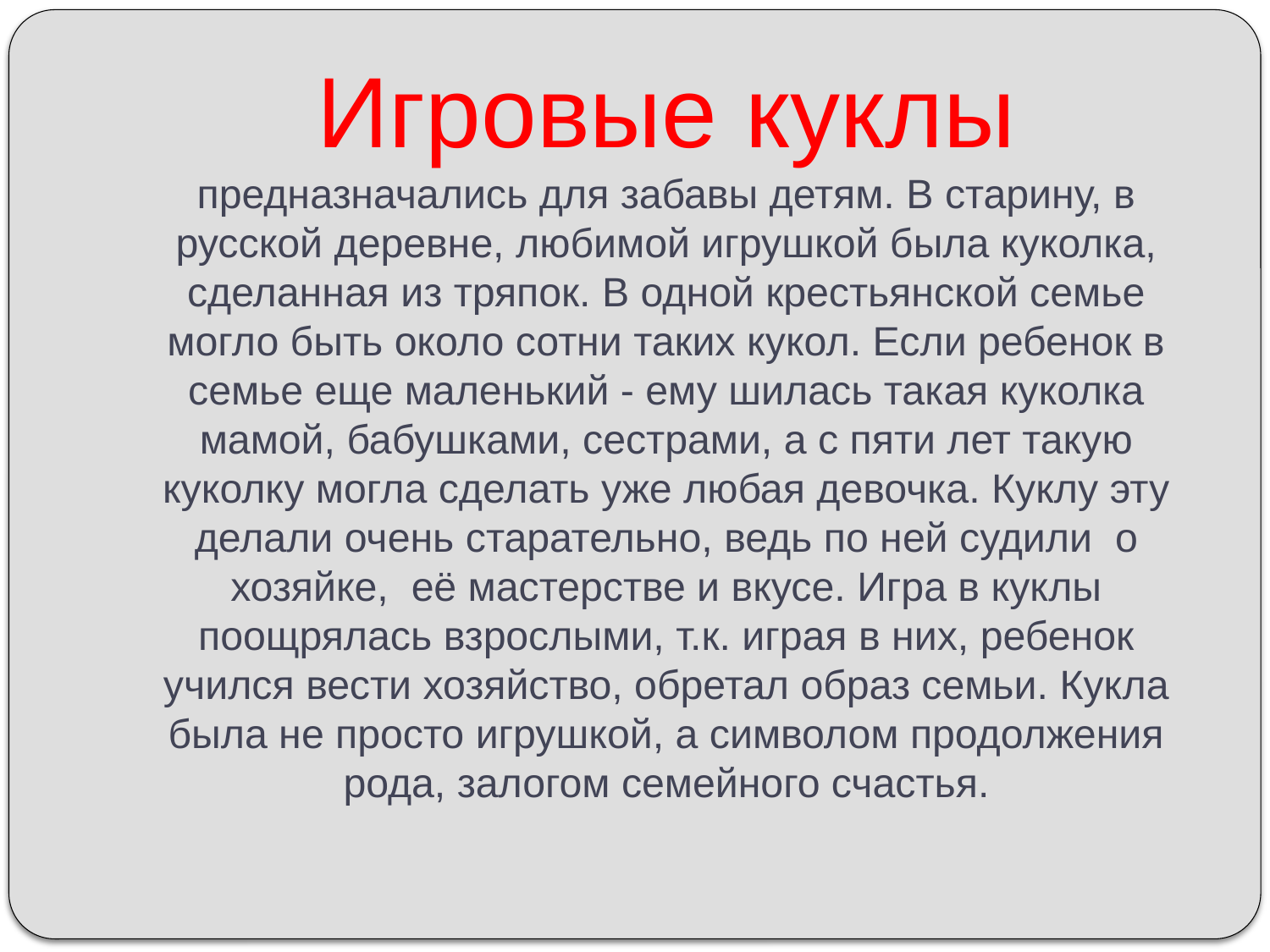

# Игровые куклы предназначались для забавы детям. В старину, в русской деревне, любимой игрушкой была куколка, сделанная из тряпок. В одной крестьянской семье могло быть около сотни таких кукол. Если ребенок в семье еще маленький - ему шилась такая куколка мамой, бабушками, сестрами, а с пяти лет такую куколку могла сделать уже любая девочка. Куклу эту делали очень старательно, ведь по ней судили  о хозяйке,  её мастерстве и вкусе. Игра в куклы поощрялась взрослыми, т.к. играя в них, ребенок учился вести хозяйство, обретал образ семьи. Кукла была не просто игрушкой, а символом продолжения рода, залогом семейного счастья.